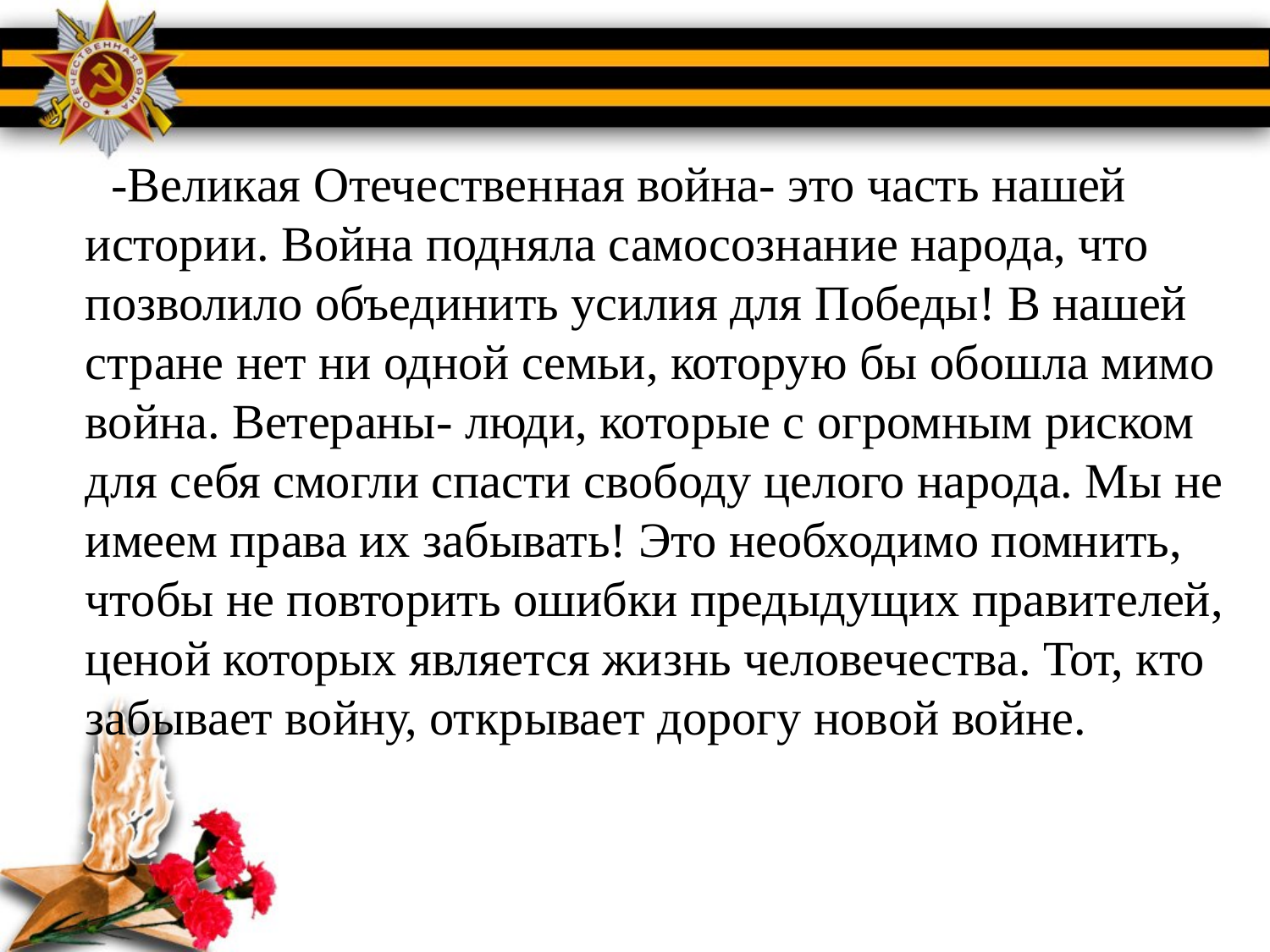

#
      -Великая Отечественная война- это часть нашей истории. Война подняла самосознание народа, что позволило объединить усилия для Победы! В нашей стране нет ни одной семьи, которую бы обошла мимо война. Ветераны- люди, которые с огромным риском для себя смогли спасти свободу целого народа. Мы не имеем права их забывать! Это необходимо помнить, чтобы не повторить ошибки предыдущих правителей, ценой которых является жизнь человечества. Тот, кто забывает войну, открывает дорогу новой войне.